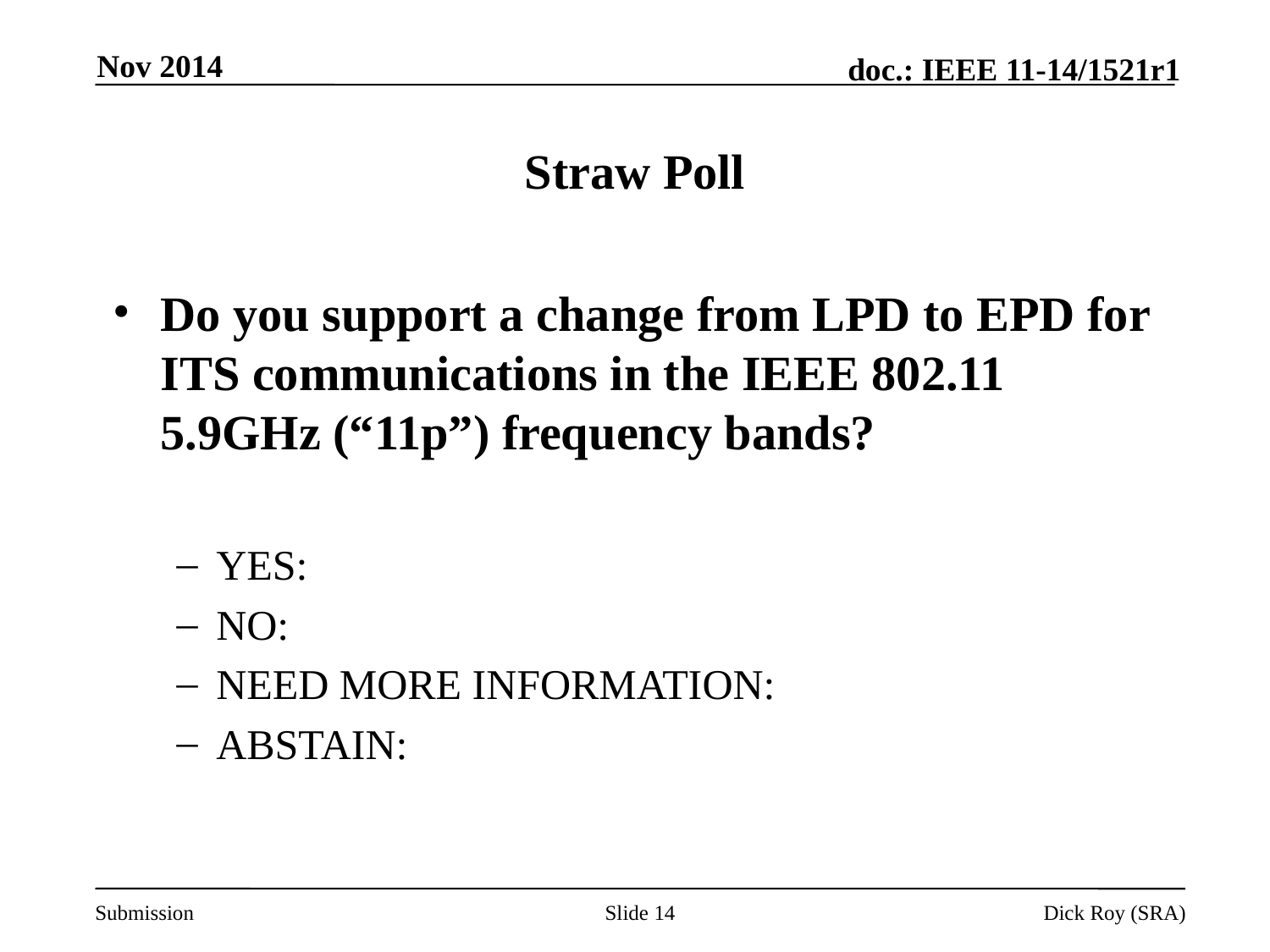

Straw Poll
Nov 2014
Do you support a change from LPD to EPD for ITS communications in the IEEE 802.11 5.9GHz (“11p”) frequency bands?

YES:
NO:
NEED MORE INFORMATION:
ABSTAIN:

Slide 14